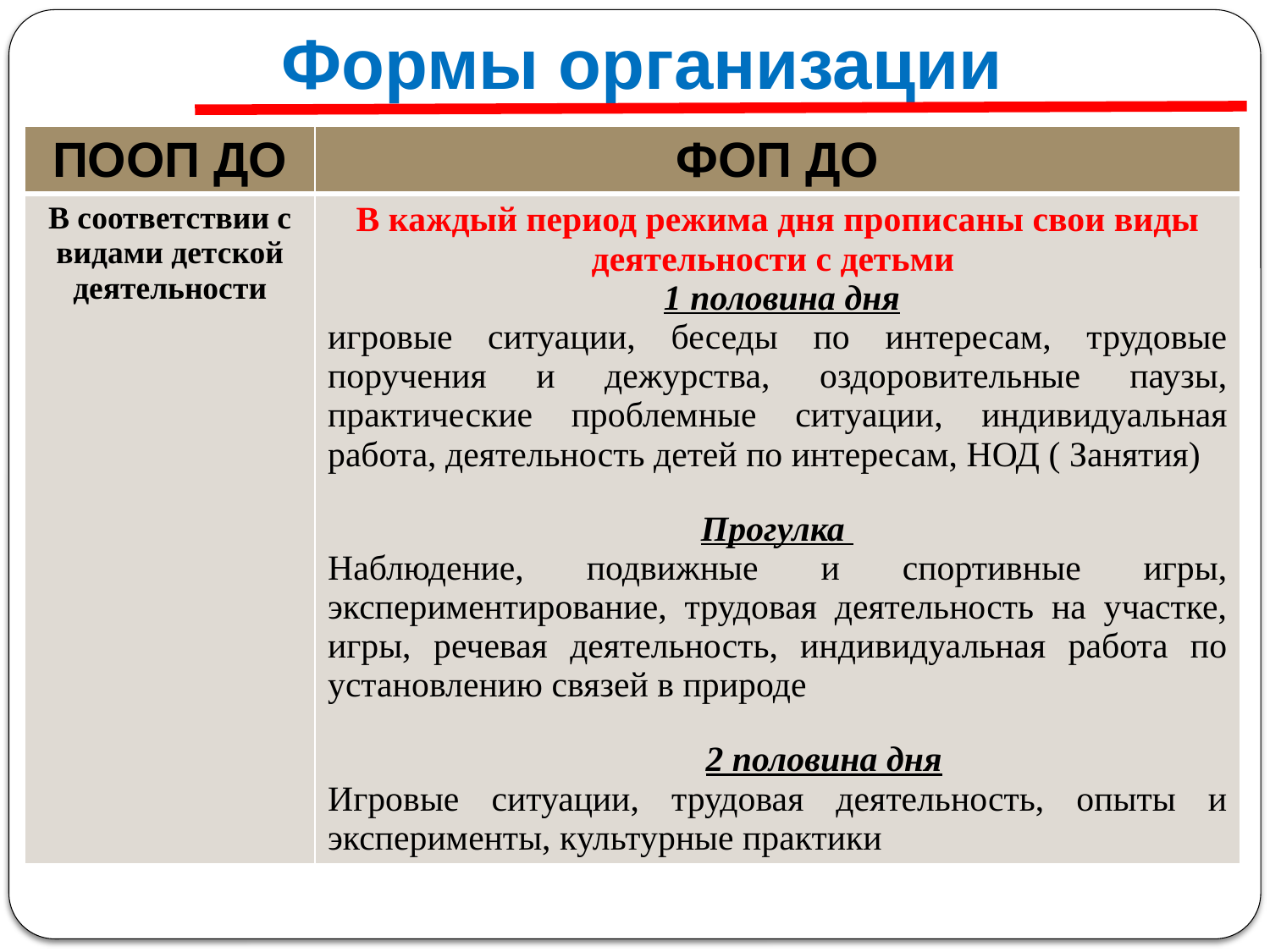

# Формы организации

| ПООП ДО | ФОП ДО |
| --- | --- |
| В соответствии с видами детской деятельности | В каждый период режима дня прописаны свои виды деятельности с детьми 1 половина дня игровые ситуации, беседы по интересам, трудовые поручения и дежурства, оздоровительные паузы, практические проблемные ситуации, индивидуальная работа, деятельность детей по интересам, НОД ( Занятия) Прогулка Наблюдение, подвижные и спортивные игры, экспериментирование, трудовая деятельность на участке, игры, речевая деятельность, индивидуальная работа по установлению связей в природе 2 половина дня Игровые ситуации, трудовая деятельность, опыты и эксперименты, культурные практики |